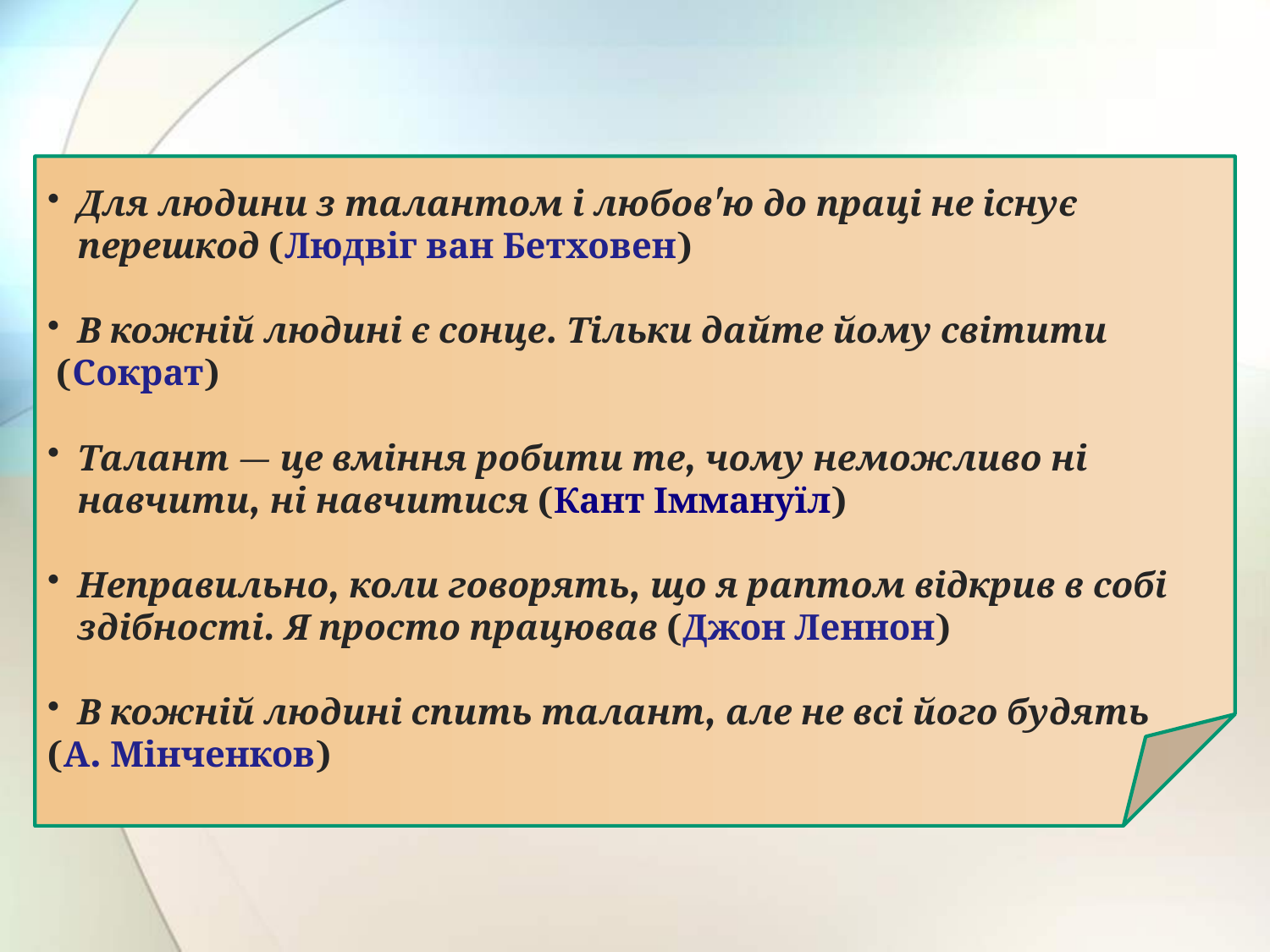

Для людини з талантом і любов'ю до праці не існує перешкод (Людвіг ван Бетховен)

В кожній людині є сонце. Тільки дайте йому світити
 (Сократ)

Талант — це вміння робити те, чому неможливо ні навчити, ні навчитися (Кант Іммануїл)

Неправильно, коли говорять, що я раптом відкрив в собі здібності. Я просто працював (Джон Леннон)

В кожній людині спить талант, але не всі його будять
(А. Мінченков)